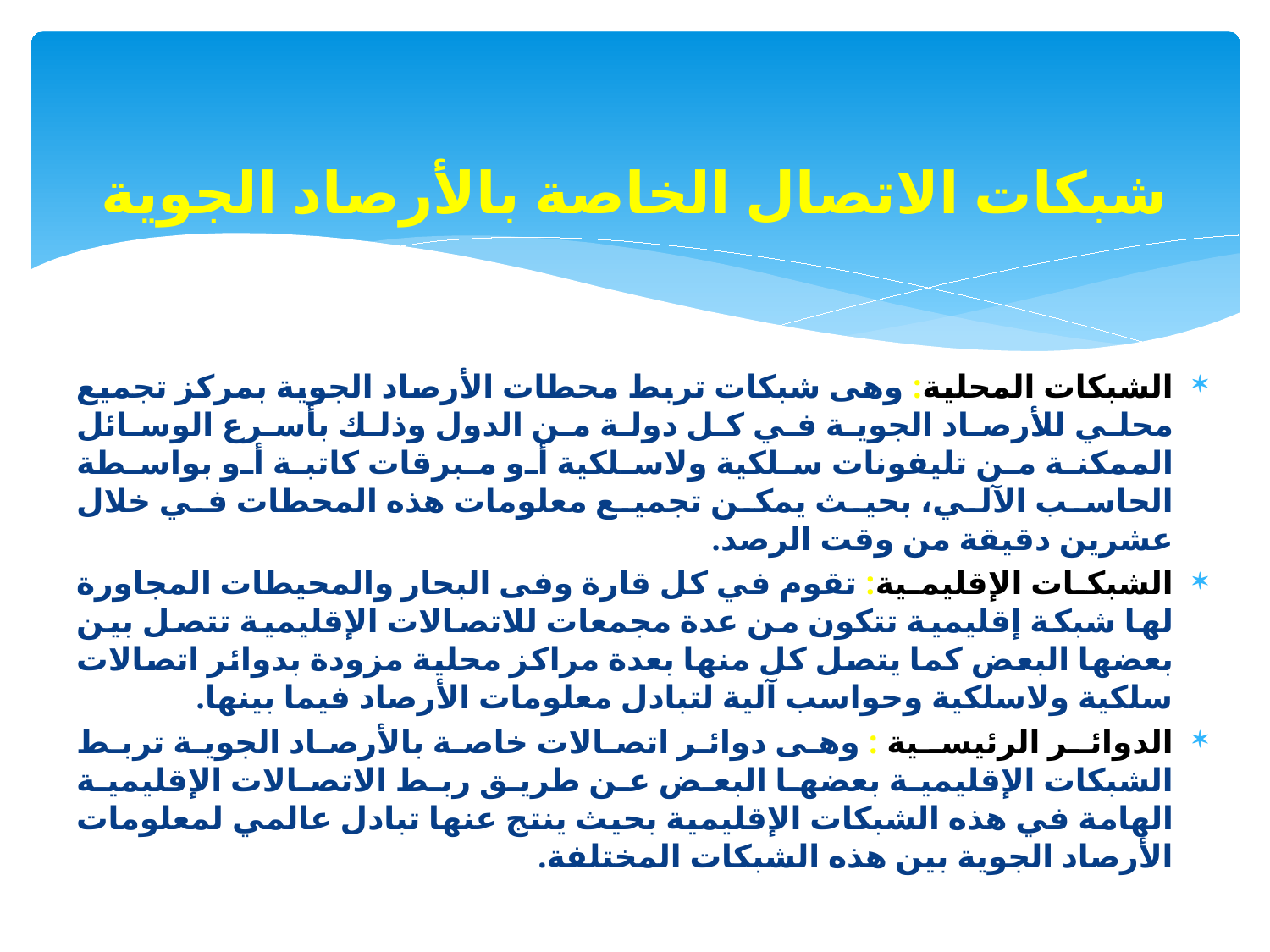

# شبكات الاتصال الخاصة بالأرصاد الجوية
الشبكات المحلية: وهى شبكات تربط محطات الأرصاد الجوية بمركز تجميع محلي للأرصاد الجوية في كل دولة من الدول وذلك بأسرع الوسائل الممكنة من تليفونات سلكية ولاسلكية أو مبرقات كاتبة أو بواسطة الحاسب الآلي، بحيث يمكن تجميع معلومات هذه المحطات في خلال عشرين دقيقة من وقت الرصد.
الشبكـات الإقليمـية: تقوم في كل قارة وفى البحار والمحيطات المجاورة لها شبكة إقليمية تتكون من عدة مجمعات للاتصالات الإقليمية تتصل بين بعضها البعض كما يتصل كل منها بعدة مراكز محلية مزودة بدوائر اتصالات سلكية ولاسلكية وحواسب آلية لتبادل معلومات الأرصاد فيما بينها.
الدوائـر الرئيسـية : وهى دوائر اتصالات خاصة بالأرصاد الجوية تربط الشبكات الإقليمية بعضها البعض عن طريق ربط الاتصالات الإقليمية الهامة في هذه الشبكات الإقليمية بحيث ينتج عنها تبادل عالمي لمعلومات الأرصاد الجوية بين هذه الشبكات المختلفة.